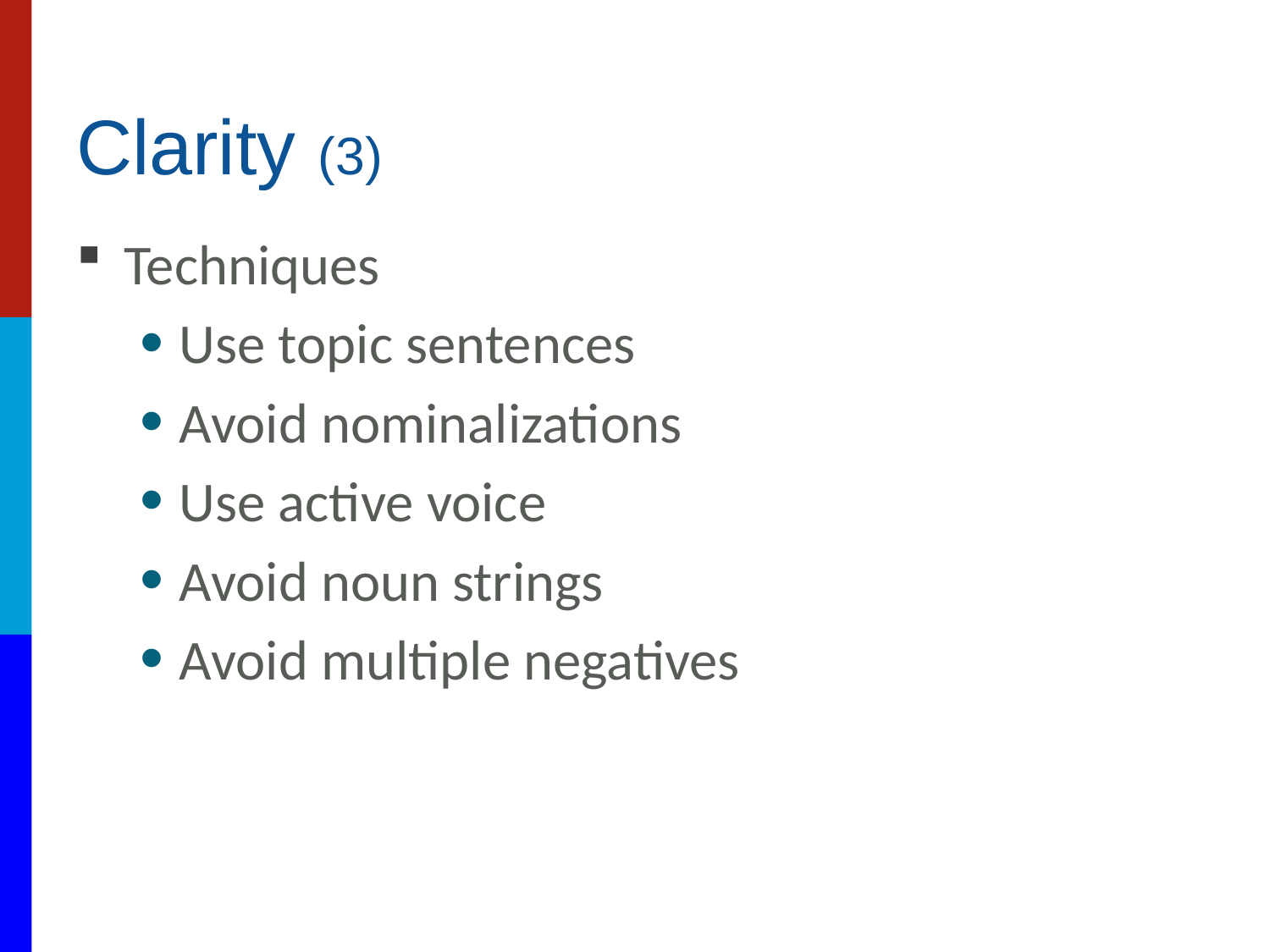

# Clarity (3)
Techniques
Use topic sentences
Avoid nominalizations
Use active voice
Avoid noun strings
Avoid multiple negatives